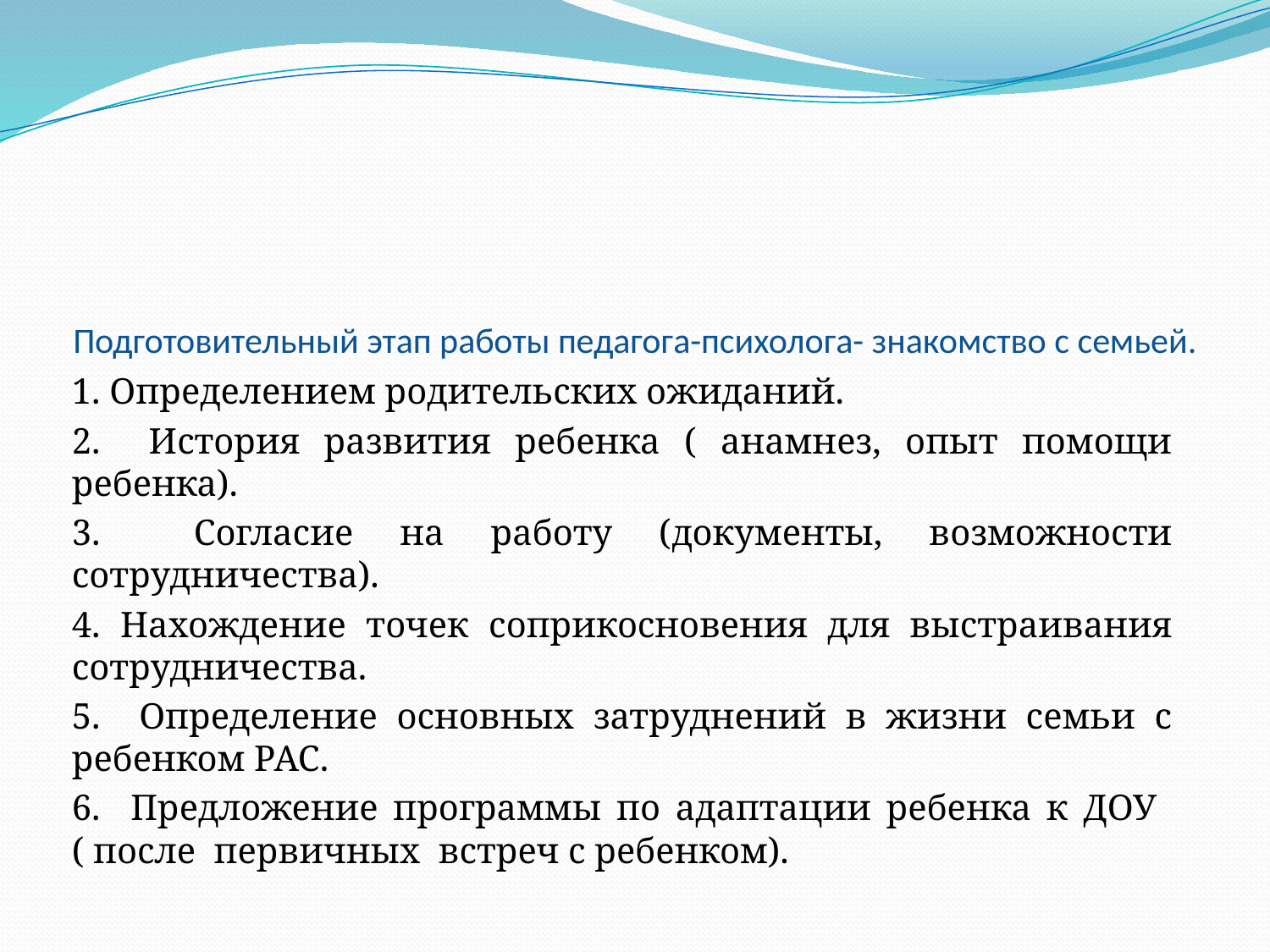

# Подготовительный этап работы педагога-психолога- знакомство с семьей.
1. Определением родительских ожиданий.
2.  История развития ребенка ( анамнез, опыт помощи ребенка).
3.  Согласие на работу (документы, возможности сотрудничества).
4. Нахождение точек соприкосновения для выстраивания сотрудничества.
5.  Определение основных затруднений в жизни семьи с ребенком РАС.
6.  Предложение программы по адаптации ребенка к ДОУ  ( после  первичных  встреч с ребенком).